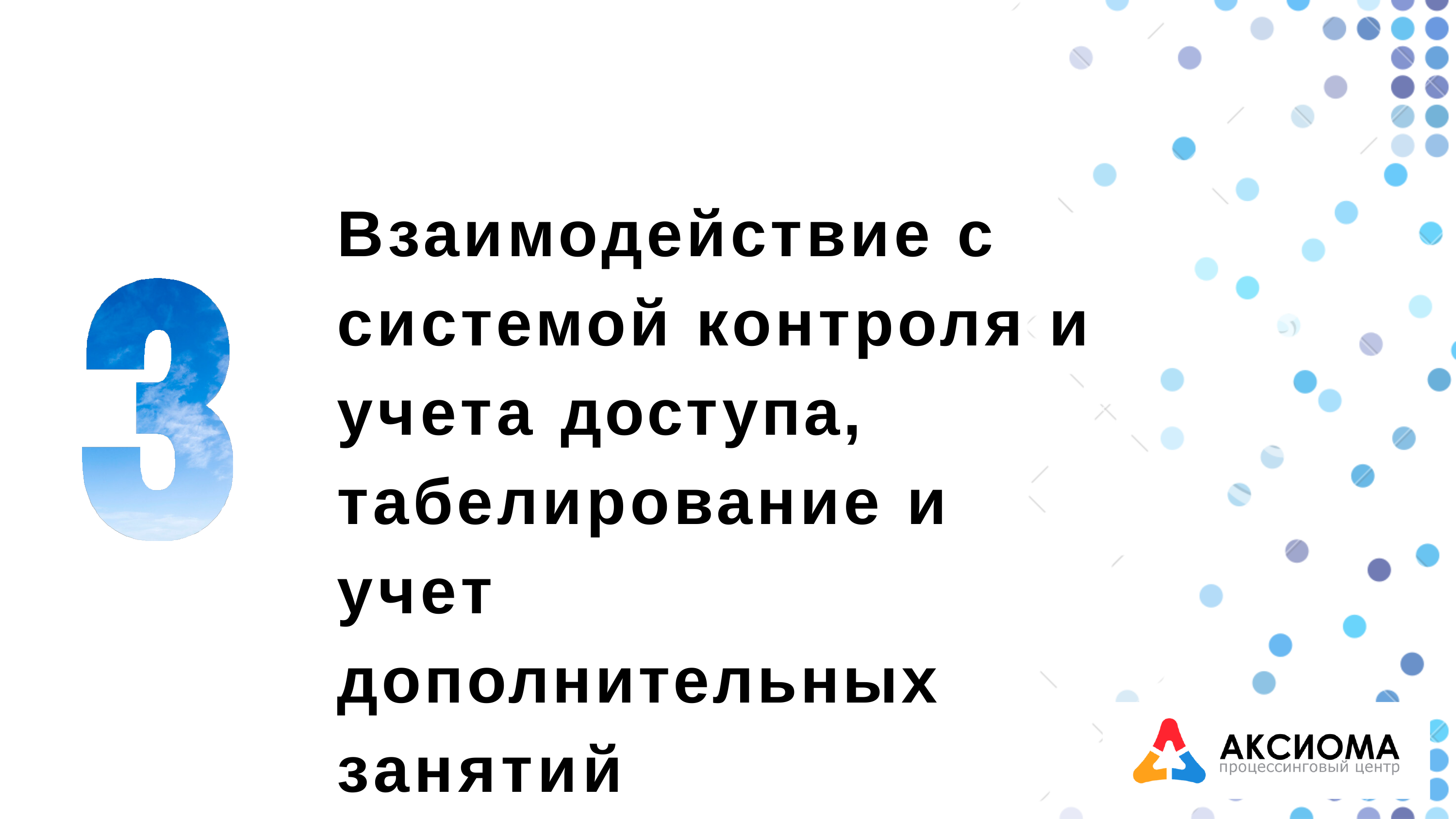

Взаимодействие с  системой контроля и  учета доступа,  табелирование и учет  дополнительных  занятий